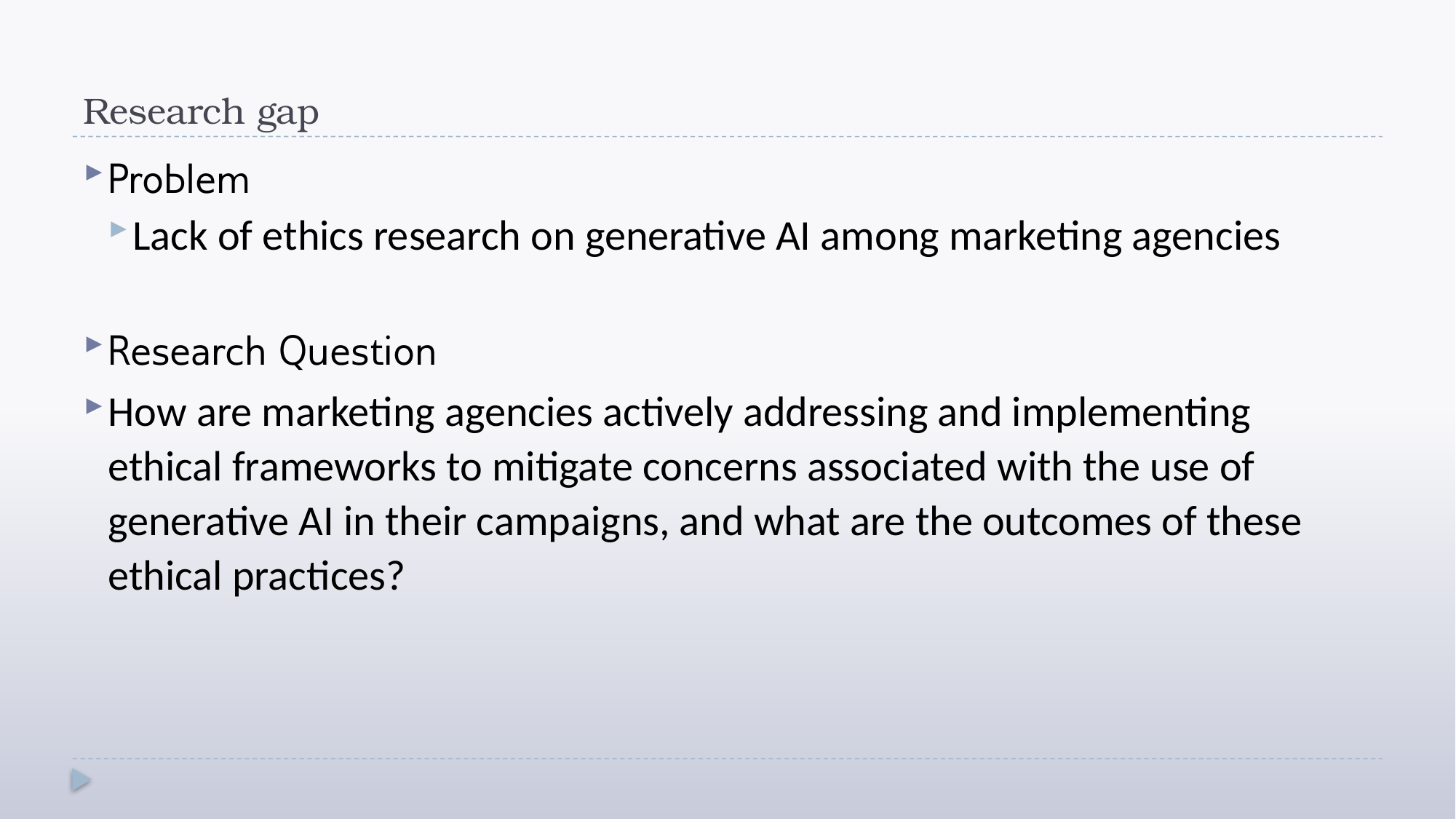

# Research gap
Problem
Lack of ethics research on generative AI among marketing agencies

Research Question
How are marketing agencies actively addressing and implementing ethical frameworks to mitigate concerns associated with the use of generative AI in their campaigns, and what are the outcomes of these ethical practices?